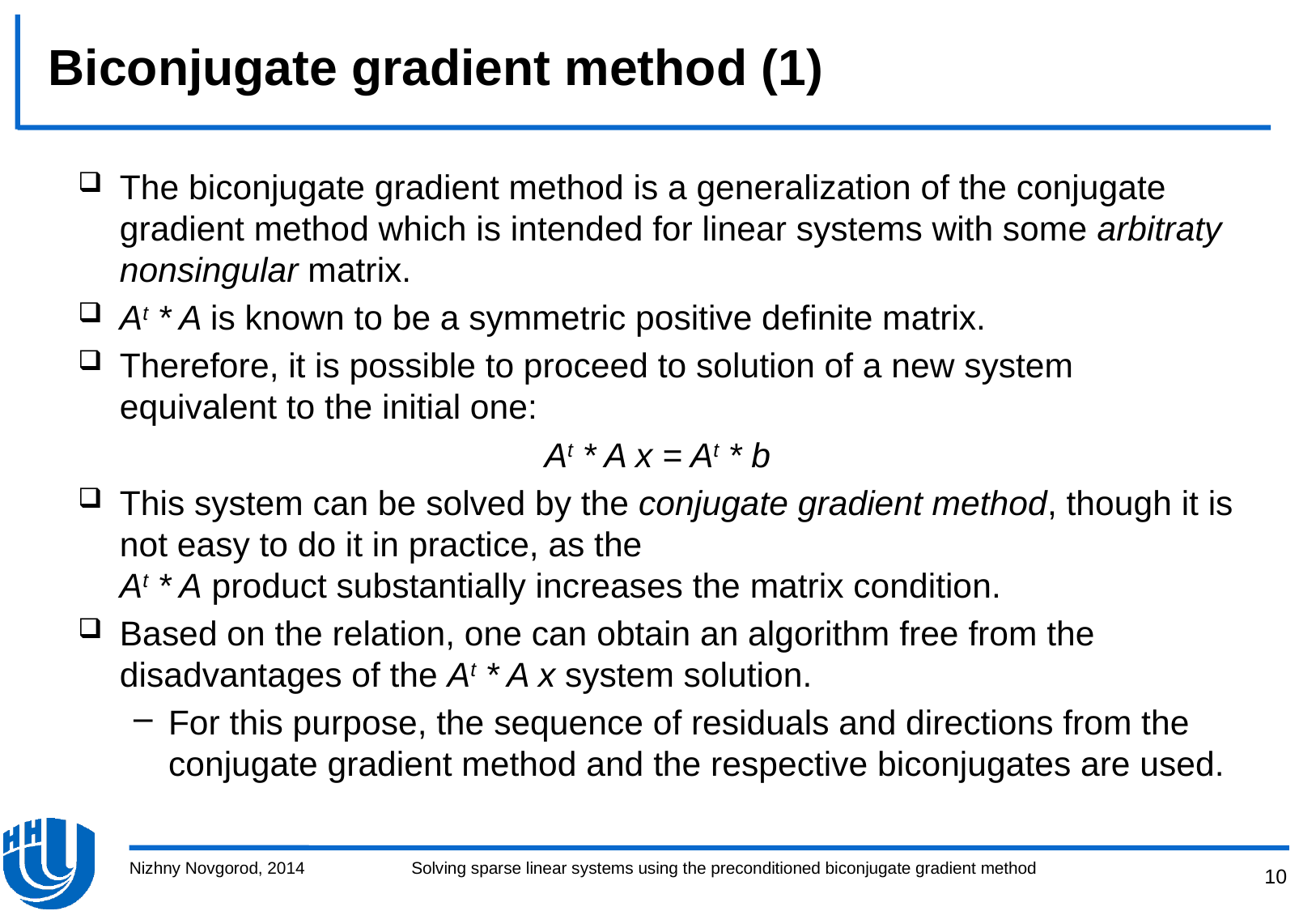

# Biconjugate gradient method (1)
The biconjugate gradient method is a generalization of the conjugate gradient method which is intended for linear systems with some arbitraty nonsingular matrix.
At * A is known to be a symmetric positive definite matrix.
Therefore, it is possible to proceed to solution of a new system equivalent to the initial one:
At * A x = At * b
This system can be solved by the conjugate gradient method, though it is not easy to do it in practice, as the
At * A product substantially increases the matrix condition.
Based on the relation, one can obtain an algorithm free from the disadvantages of the At * A x system solution.
For this purpose, the sequence of residuals and directions from the conjugate gradient method and the respective biconjugates are used.
Nizhny Novgorod, 2014
Solving sparse linear systems using the preconditioned biconjugate gradient method